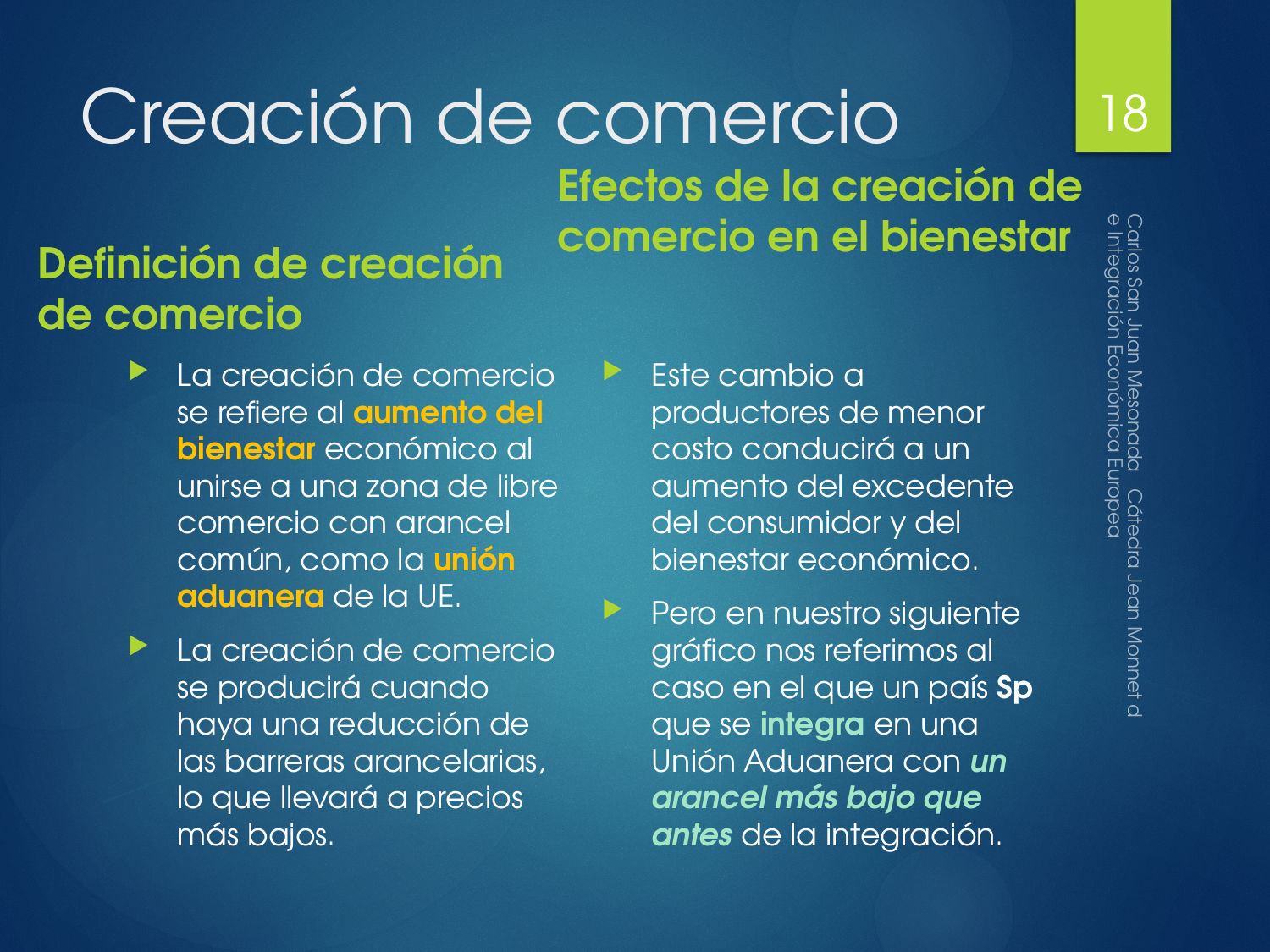

18
# Creación de comercio
Definición de creación de comercio
Efectos de la creación de comercio en el bienestar
La creación de comercio se refiere al aumento del bienestar económico al unirse a una zona de libre comercio con arancel común, como la unión aduanera de la UE.
La creación de comercio se producirá cuando haya una reducción de las barreras arancelarias, lo que llevará a precios más bajos.
Este cambio a productores de menor costo conducirá a un aumento del excedente del consumidor y del bienestar económico.
Pero en nuestro siguiente gráfico nos referimos al caso en el que un país Sp que se integra en una Unión Aduanera con un arancel más bajo que antes de la integración.
Carlos San Juan Mesonada   Cátedra Jean Monnet de Integración Económica Europea